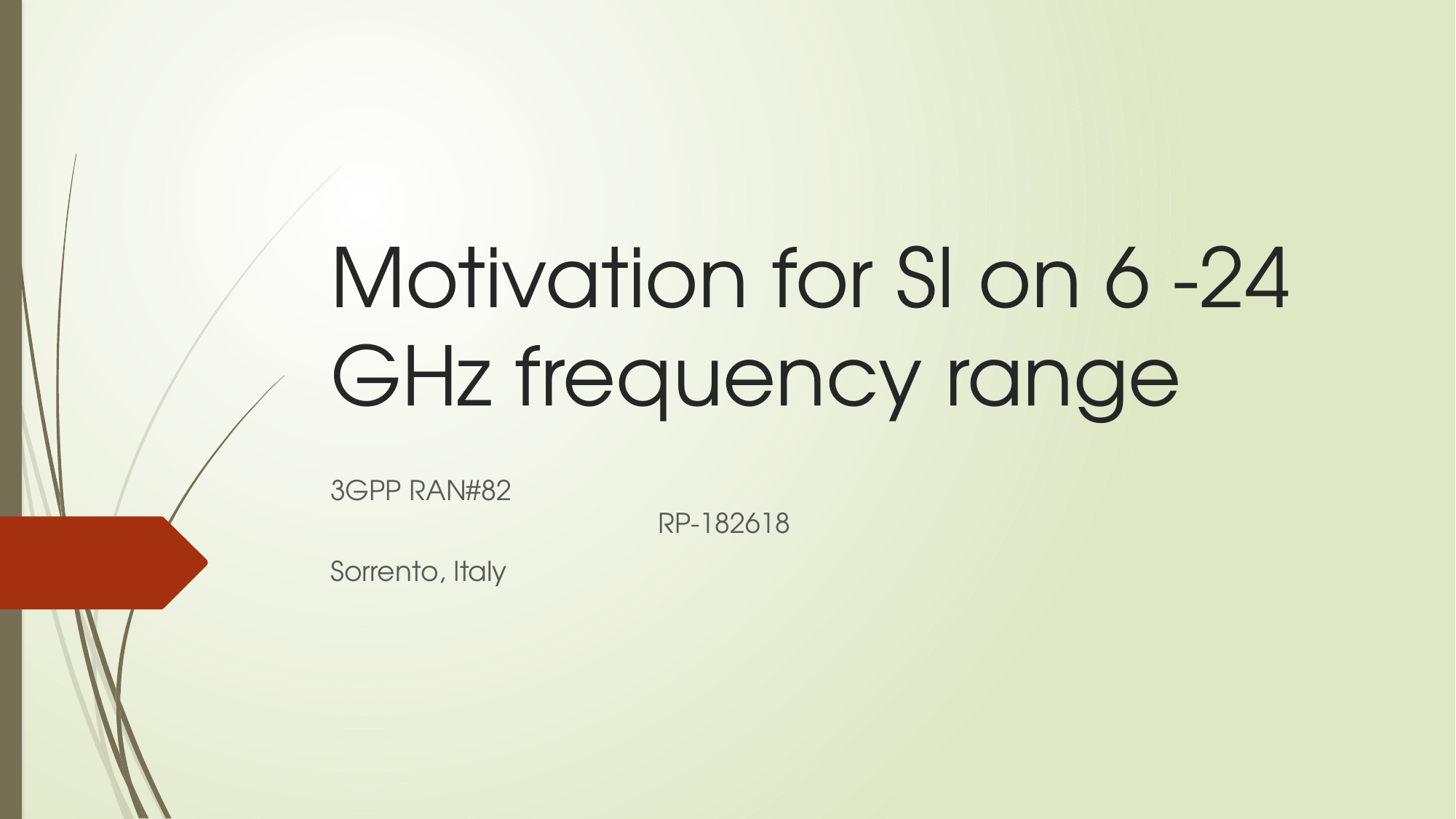

# Motivation for SI on 6 -24 GHz frequency range
3GPP RAN#82											RP-182618
Sorrento, Italy